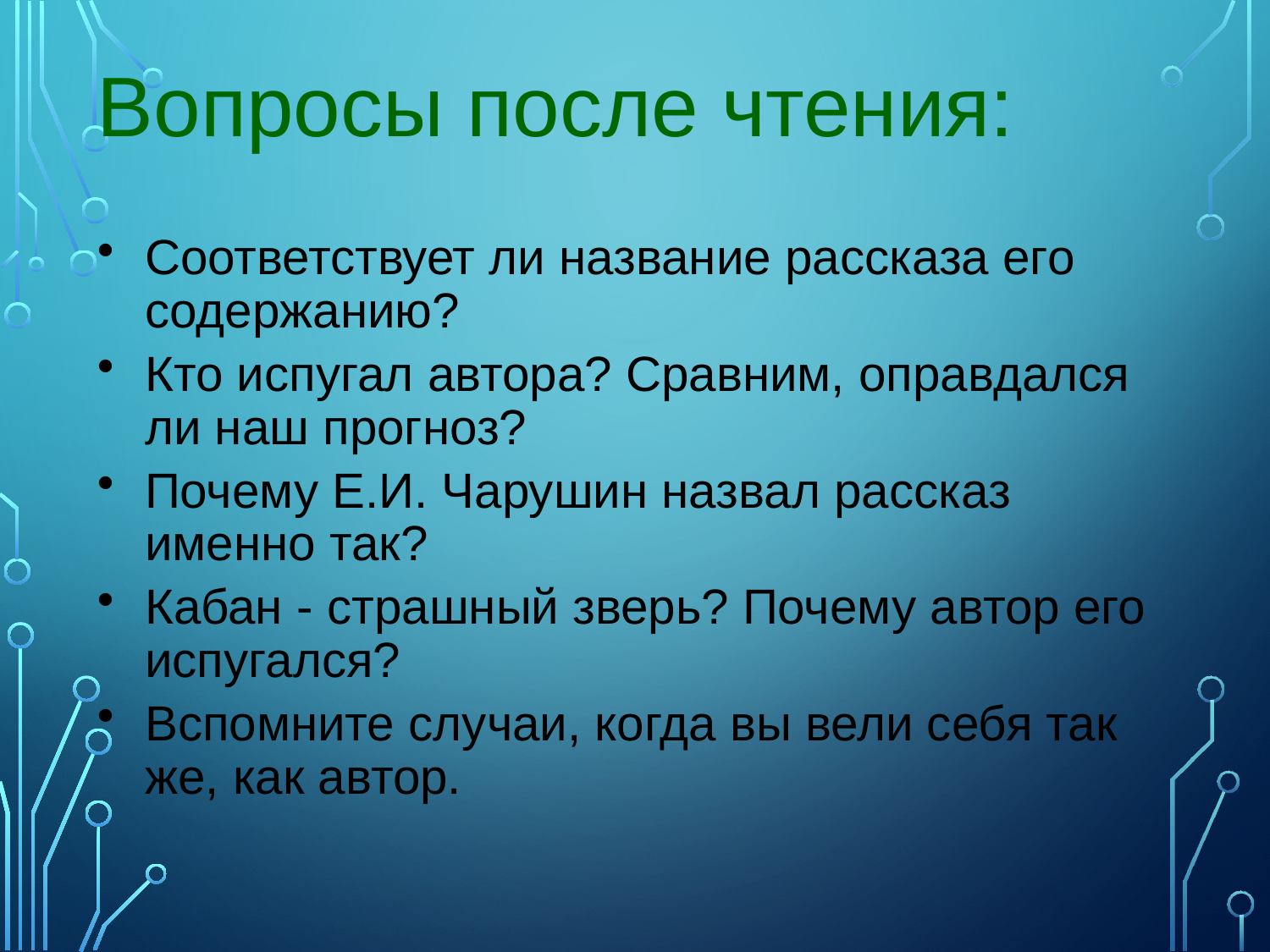

Вопросы после чтения:
Соответствует ли название рассказа его содержанию?
Кто испугал автора? Сравним, оправдался ли наш прогноз?
Почему Е.И. Чарушин назвал рассказ именно так?
Кабан - страшный зверь? Почему автор его испугался?
Вспомните случаи, когда вы вели себя так же, как автор.